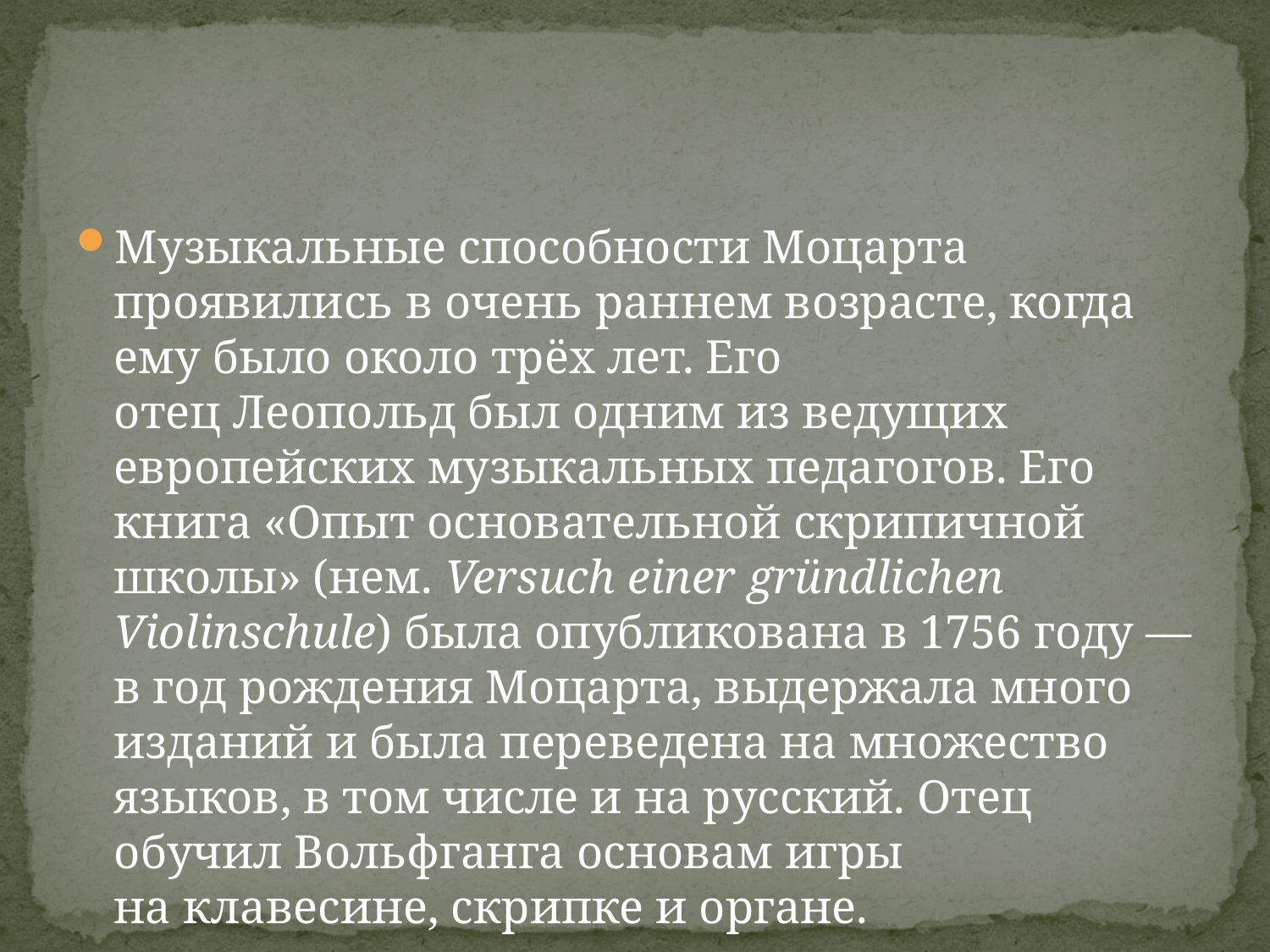

#
Музыкальные способности Моцарта проявились в очень раннем возрасте, когда ему было около трёх лет. Его отец Леопольд был одним из ведущих европейских музыкальных педагогов. Его книга «Опыт основательной скрипичной школы» (нем. Versuch einer gründlichen Violinschule) была опубликована в 1756 году — в год рождения Моцарта, выдержала много изданий и была переведена на множество языков, в том числе и на русский. Отец обучил Вольфганга основам игры на клавесине, скрипке и органе.